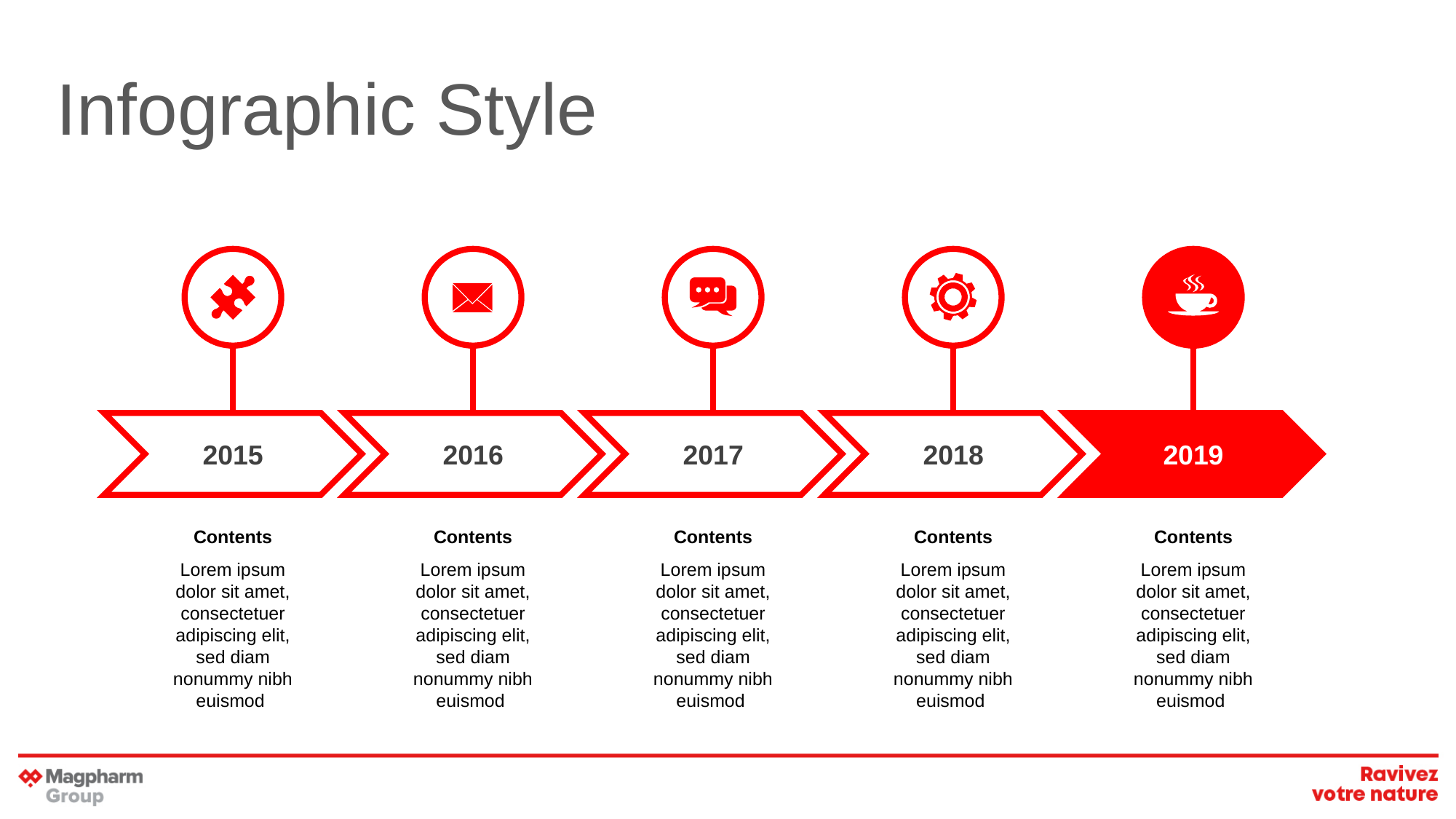

Infographic Style

2015
2016
2017
2018
2019
Contents
Lorem ipsum dolor sit amet, consectetuer adipiscing elit, sed diam nonummy nibh euismod
Contents
Lorem ipsum dolor sit amet, consectetuer adipiscing elit, sed diam nonummy nibh euismod
Contents
Lorem ipsum dolor sit amet, consectetuer adipiscing elit, sed diam nonummy nibh euismod
Contents
Lorem ipsum dolor sit amet, consectetuer adipiscing elit, sed diam nonummy nibh euismod
Contents
Lorem ipsum dolor sit amet, consectetuer adipiscing elit, sed diam nonummy nibh euismod